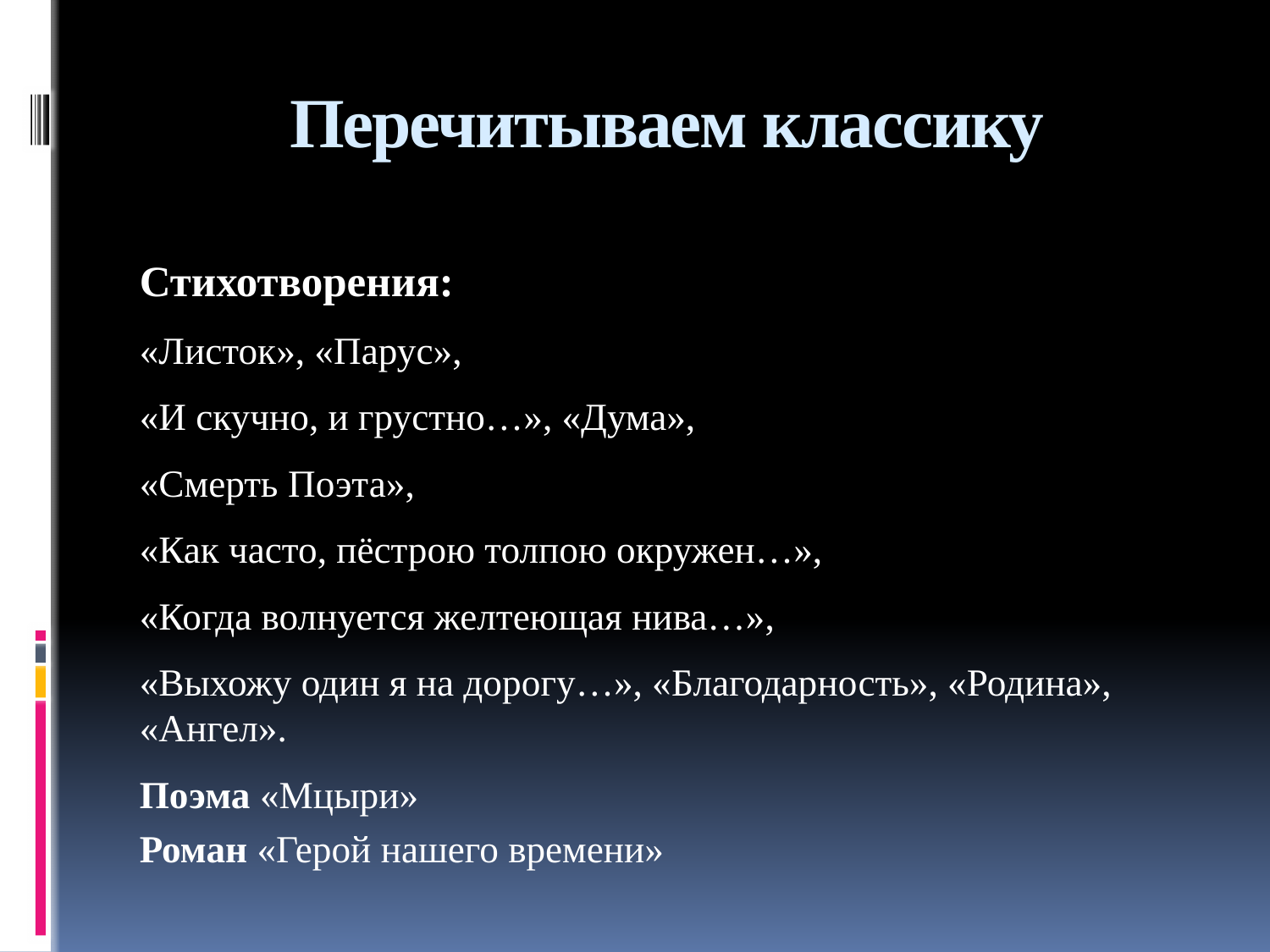

# Перечитываем классику
Стихотворения:
«Листок», «Парус»,
«И скучно, и грустно…», «Дума»,
«Смерть Поэта»,
«Как часто, пёстрою толпою окружен…»,
«Когда волнуется желтеющая нива…»,
«Выхожу один я на дорогу…», «Благодарность», «Родина», «Ангел».
Поэма «Мцыри»
Роман «Герой нашего времени»